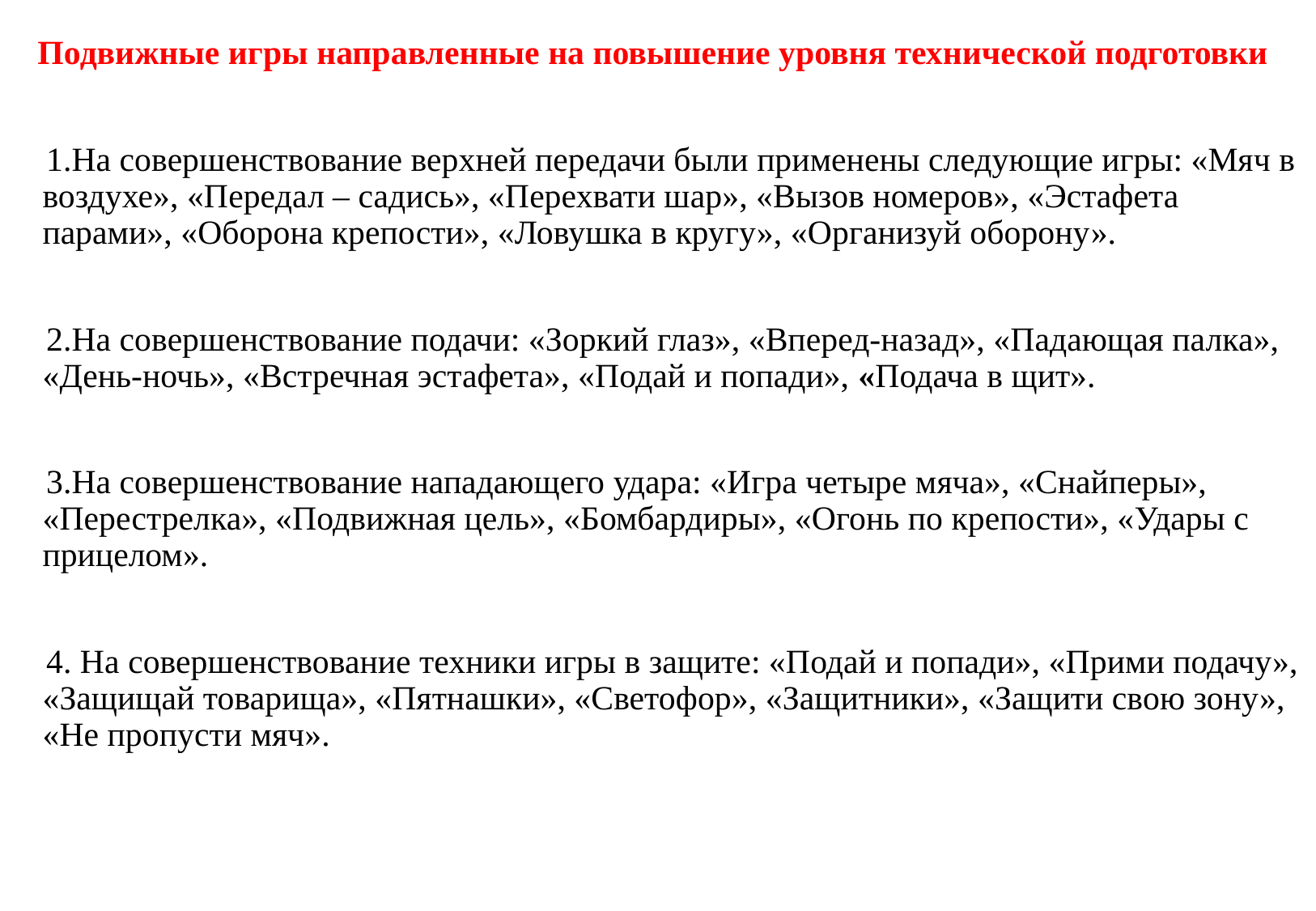

Подвижные игры направленные на повышение уровня технической подготовки

    1.На совершенствование верхней передачи были применены следующие игры: «Мяч в воздухе», «Передал – садись», «Перехвати шар», «Вызов номеров», «Эстафета парами», «Оборона крепости», «Ловушка в кругу», «Организуй оборону».

    2.На совершенствование подачи: «Зоркий глаз», «Вперед-назад», «Падающая палка», «День-ночь», «Встречная эстафета», «Подай и попади», «Подача в щит».

    3.На совершенствование нападающего удара: «Игра четыре мяча», «Снайперы», «Перестрелка», «Подвижная цель», «Бомбардиры», «Огонь по крепости», «Удары с прицелом».

    4. На совершенствование техники игры в защите: «Подай и попади», «Прими подачу», «Защищай товарища», «Пятнашки», «Светофор», «Защитники», «Защити свою зону», «Не пропусти мяч».